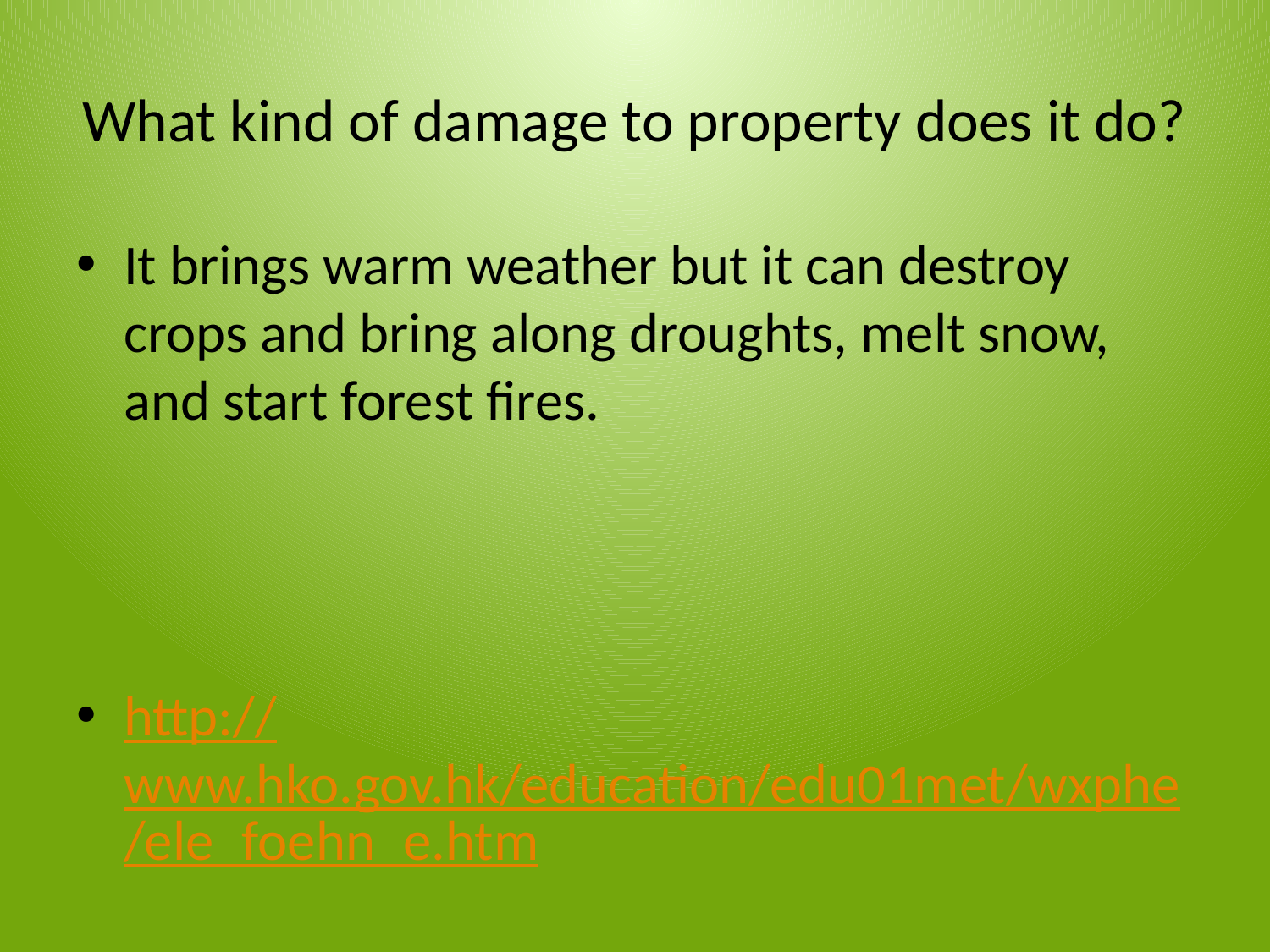

# What kind of damage to property does it do?
It brings warm weather but it can destroy crops and bring along droughts, melt snow, and start forest fires.

http://www.hko.gov.hk/education/edu01met/wxphe/ele_foehn_e.htm